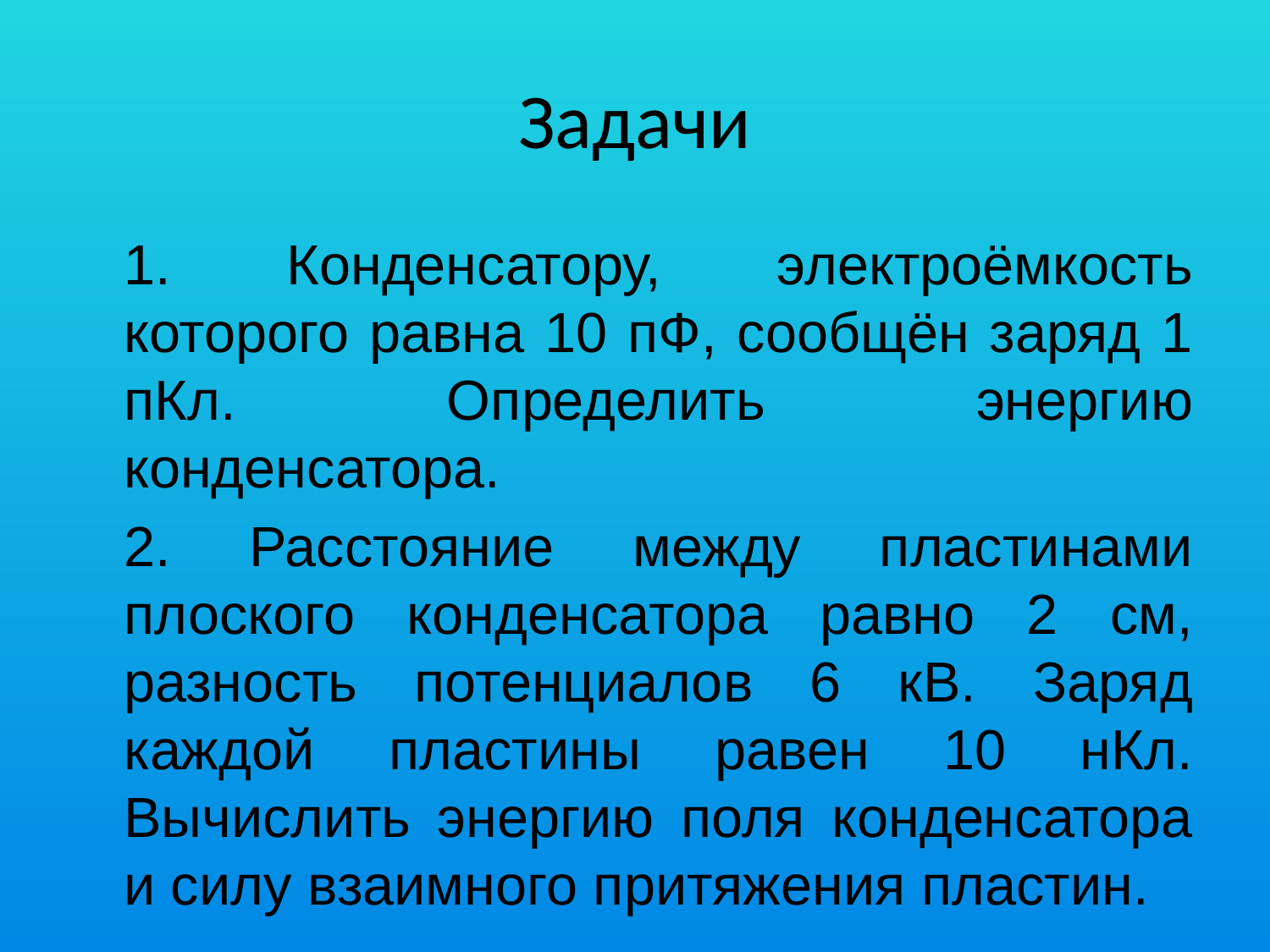

# Задачи
	1. Конденсатору, электроёмкость которого равна 10 пФ, сообщён заряд 1 пКл. Определить энергию конденсатора.
	2. Расстояние между пластинами плоского конденсатора равно 2 см, разность потенциалов 6 кВ. Заряд каждой пластины равен 10 нКл. Вычислить энергию поля конденсатора и силу взаимного притяжения пластин.